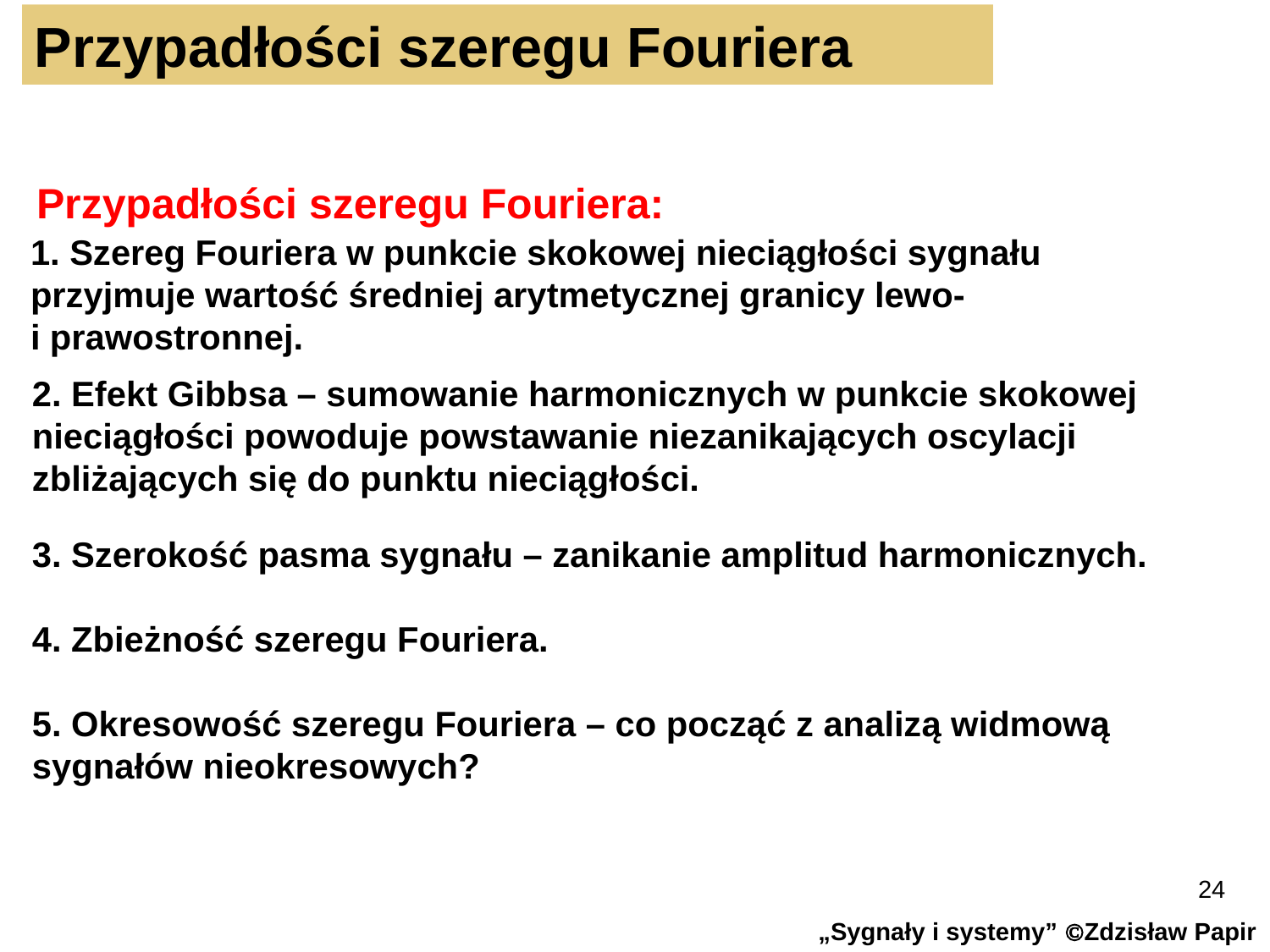

Przypadłości szeregu Fouriera
Przypadłości szeregu Fouriera:
1. Szereg Fouriera w punkcie skokowej nieciągłości sygnału przyjmuje wartość średniej arytmetycznej granicy lewo-
i prawostronnej.

2. Efekt Gibbsa – sumowanie harmonicznych w punkcie skokowej nieciągłości powoduje powstawanie niezanikających oscylacji zbliżających się do punktu nieciągłości.
3. Szerokość pasma sygnału – zanikanie amplitud harmonicznych.

4. Zbieżność szeregu Fouriera.

5. Okresowość szeregu Fouriera – co począć z analizą widmową
sygnałów nieokresowych?
24
„Sygnały i systemy” ©Zdzisław Papir